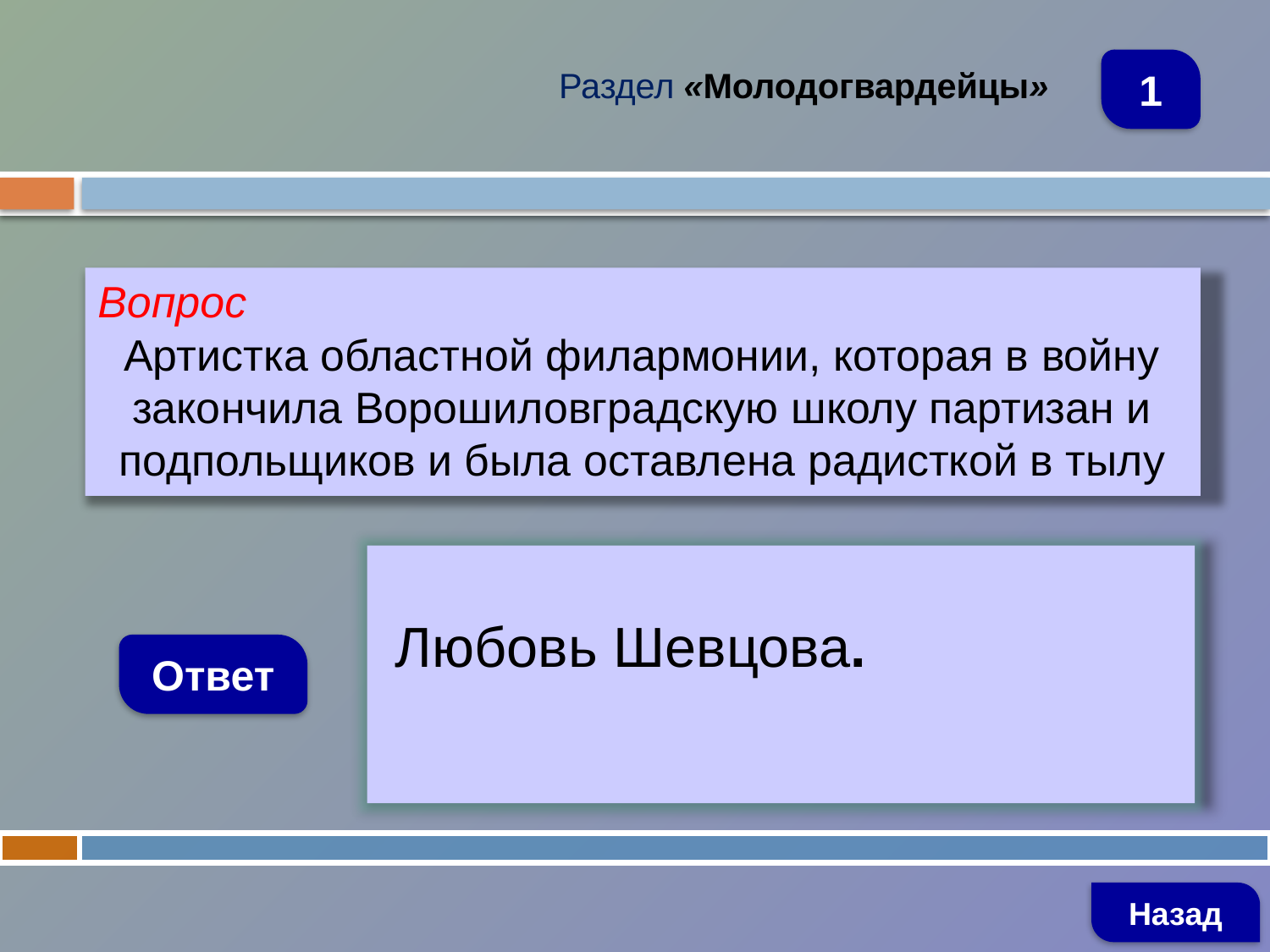

Раздел «Молодогвардейцы»
1
Вопрос
Артистка областной филармонии, которая в войну закончила Ворошиловградскую школу партизан и подпольщиков и была оставлена радисткой в тылу

 Любовь Шевцова.
Ответ

Назад